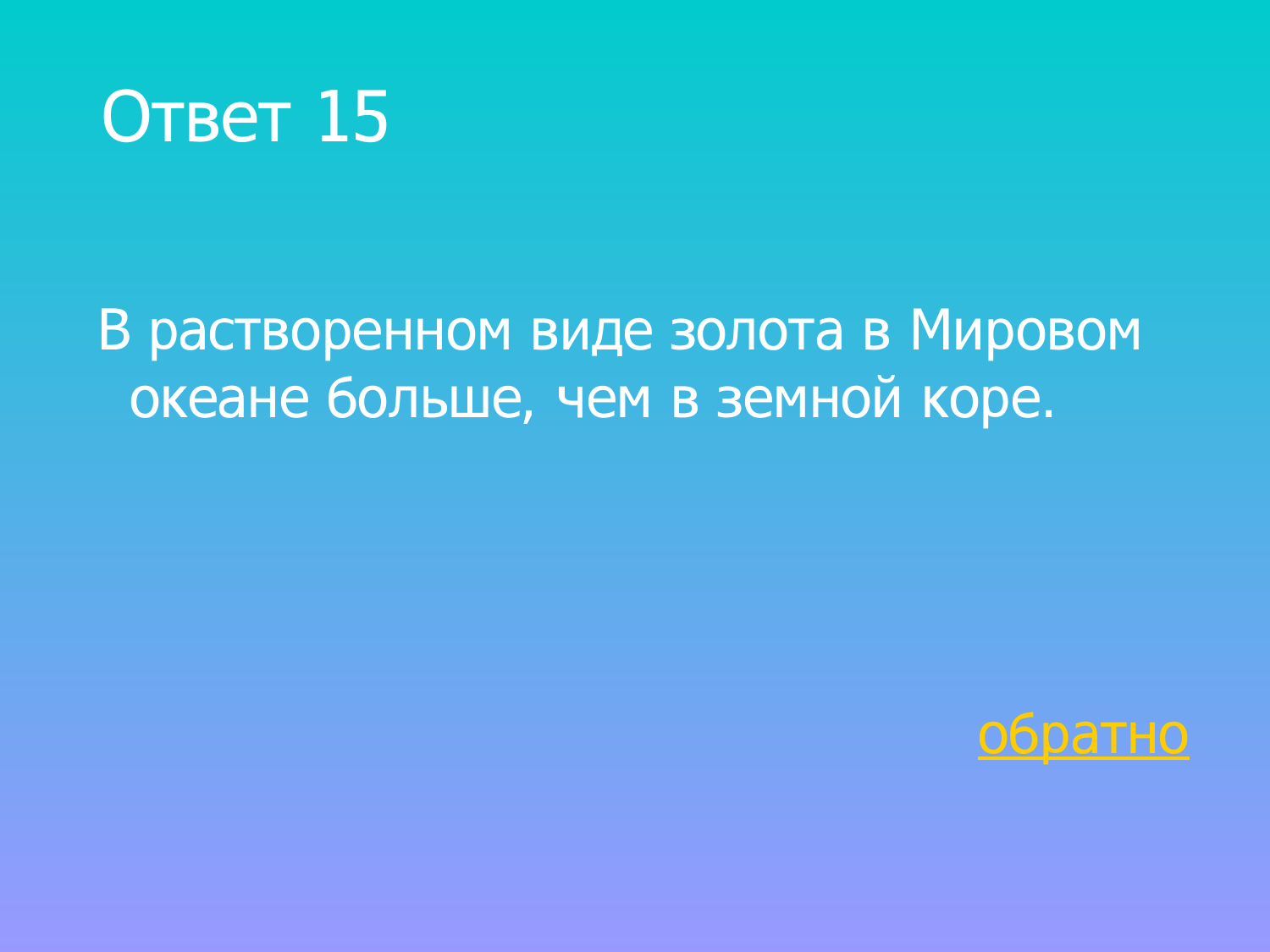

# Ответ 15
 В растворенном виде золота в Мировом океане больше, чем в земной коре.

обратно